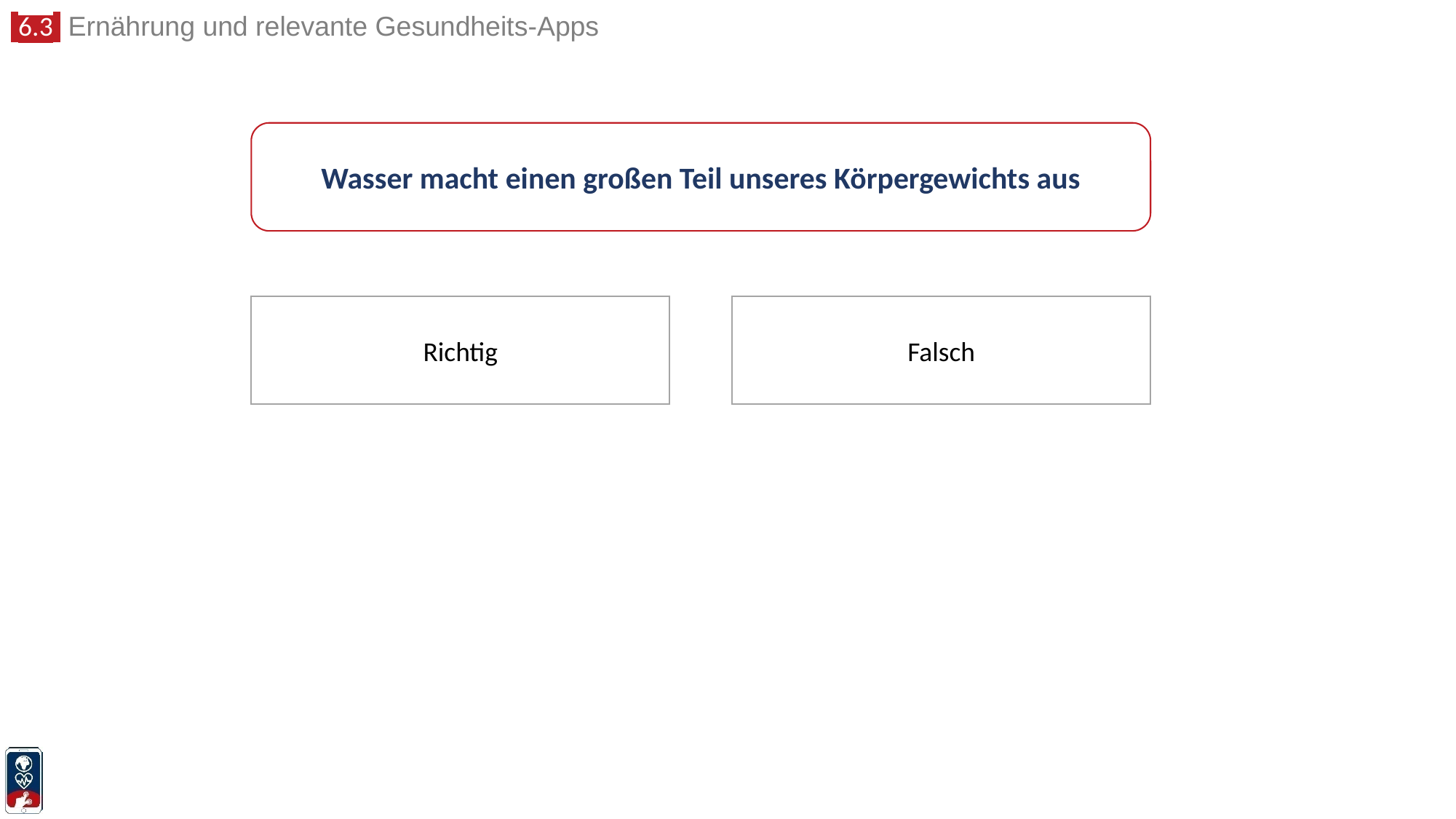

Wasser macht einen großen Teil unseres Körpergewichts aus
Falsch
Richtig